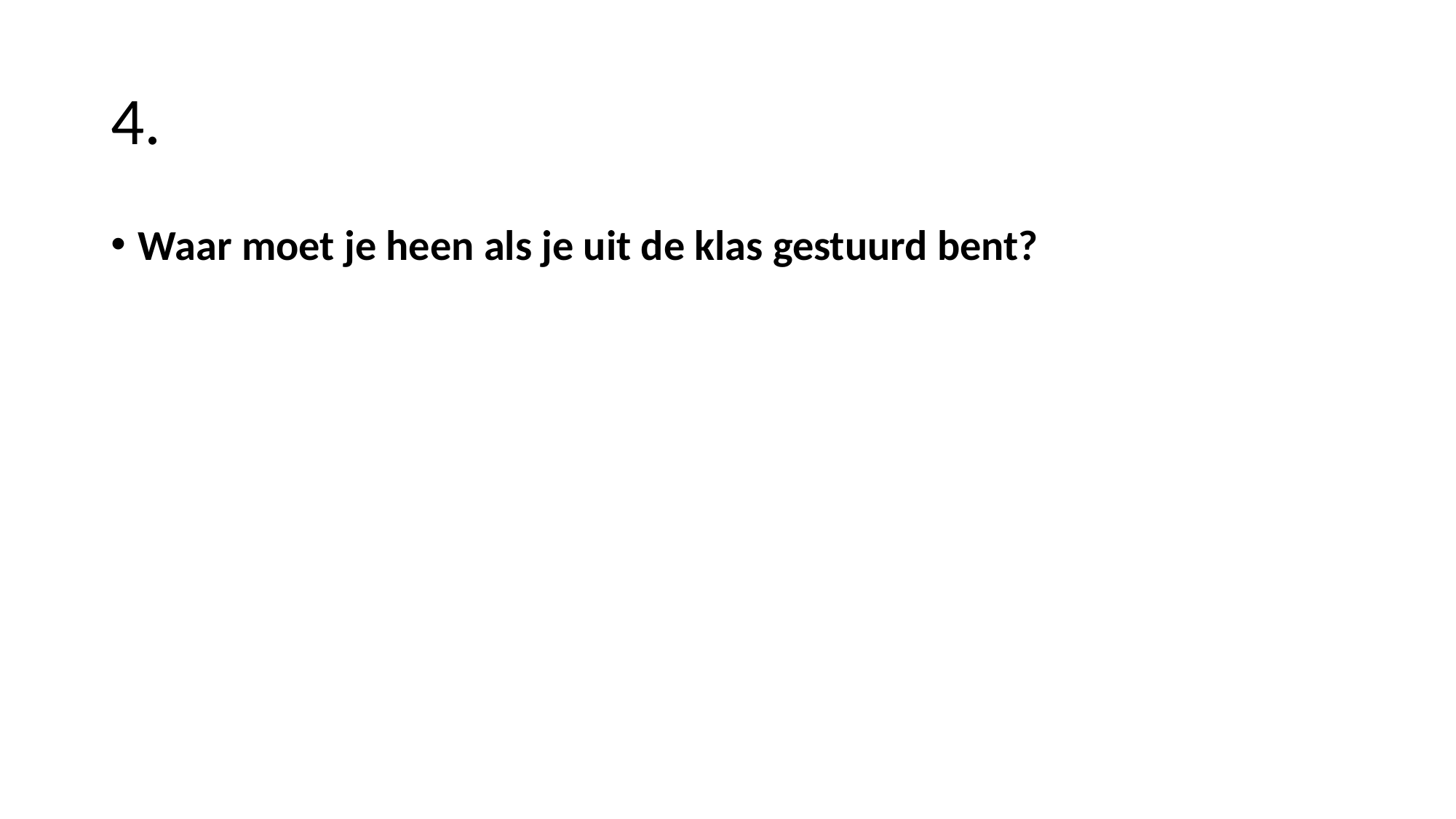

# 4.
Waar moet je heen als je uit de klas gestuurd bent?